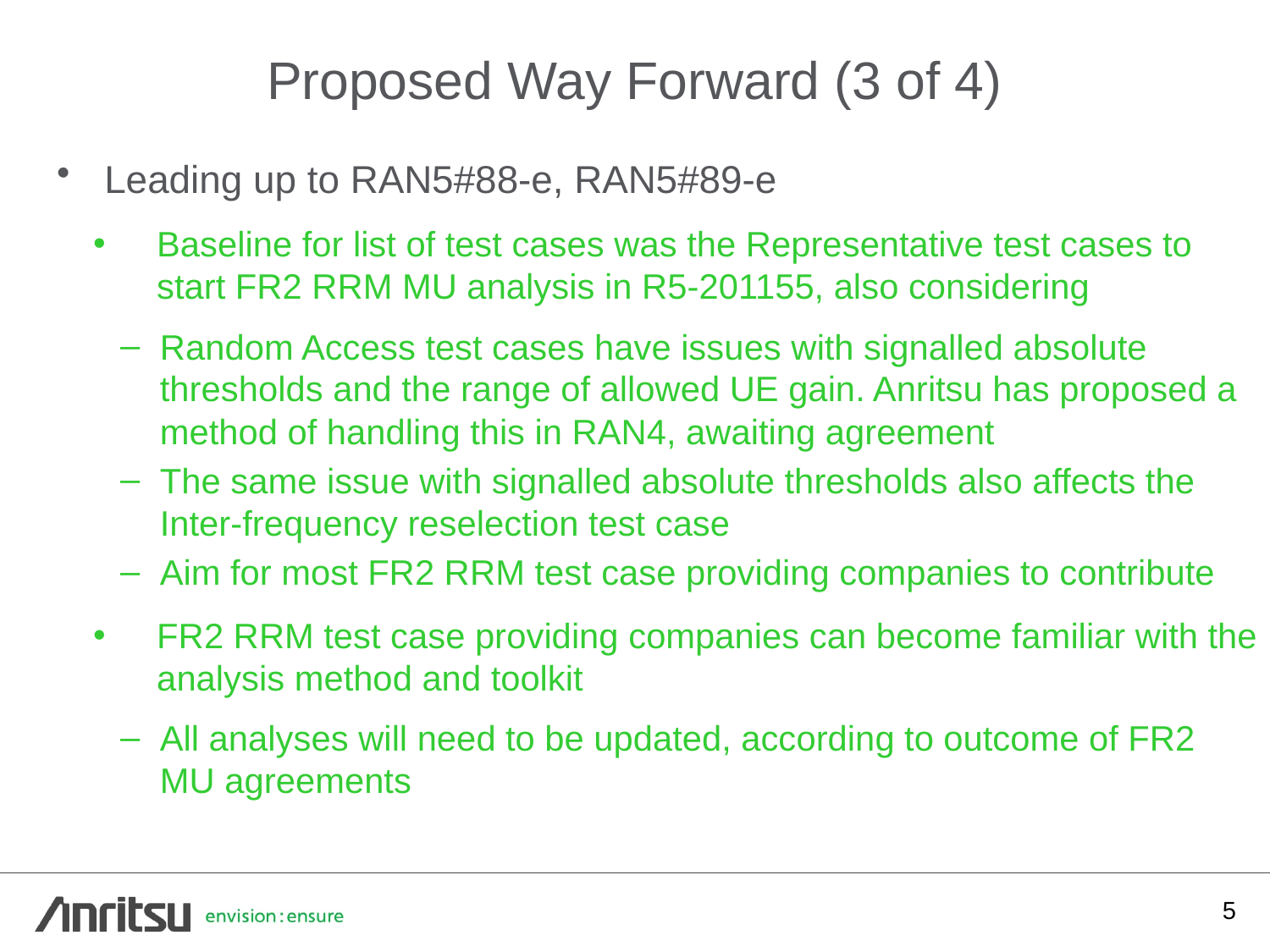

# Proposed Way Forward (3 of 4)
Leading up to RAN5#88-e, RAN5#89-e
Baseline for list of test cases was the Representative test cases to start FR2 RRM MU analysis in R5-201155, also considering
Random Access test cases have issues with signalled absolute thresholds and the range of allowed UE gain. Anritsu has proposed a method of handling this in RAN4, awaiting agreement
The same issue with signalled absolute thresholds also affects the Inter-frequency reselection test case
Aim for most FR2 RRM test case providing companies to contribute
FR2 RRM test case providing companies can become familiar with the analysis method and toolkit
All analyses will need to be updated, according to outcome of FR2 MU agreements
5